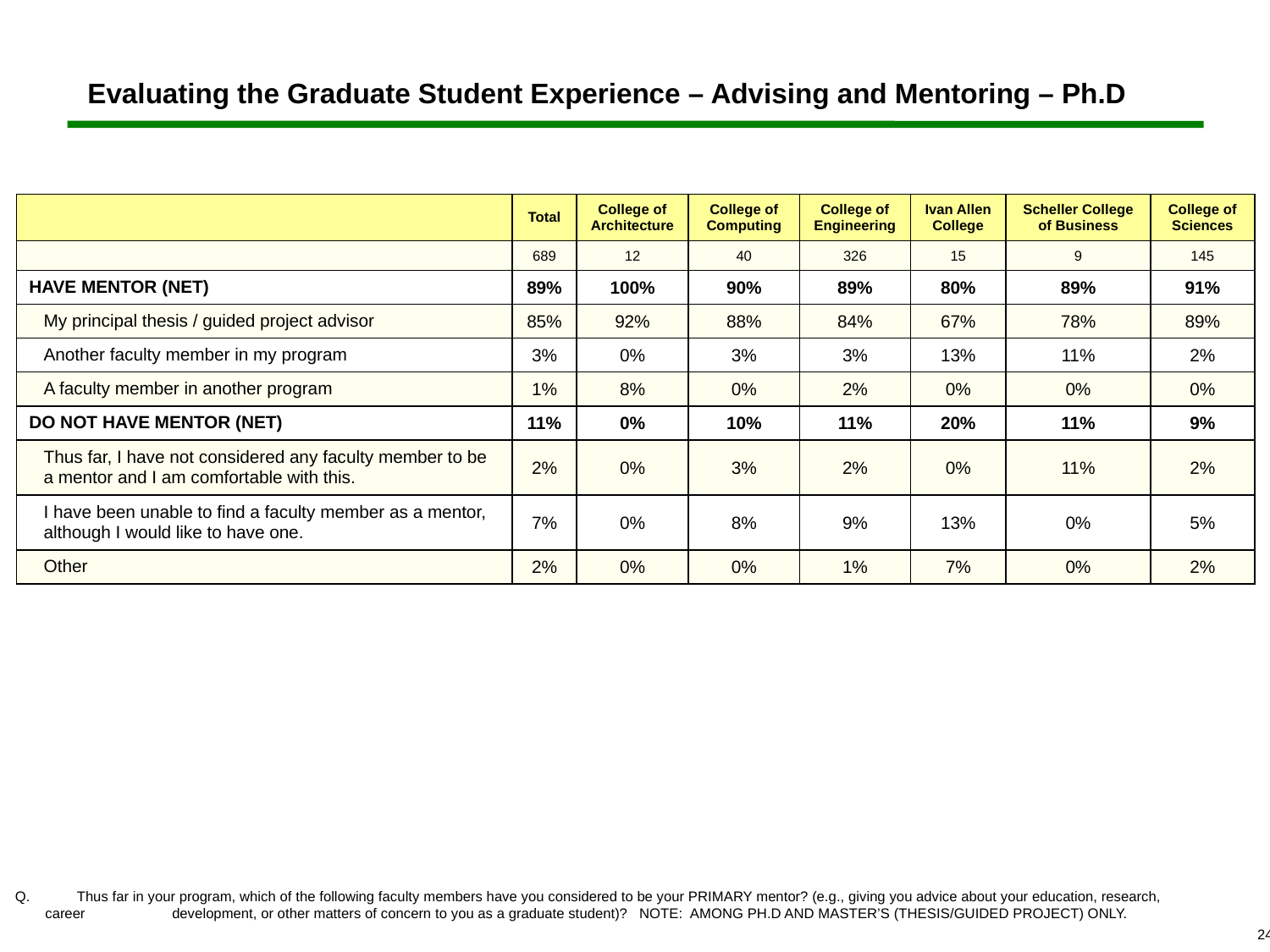

# Evaluating the Graduate Student Experience – Advising and Mentoring – Ph.D
|  | Total | College of Architecture | College of Computing | College of Engineering | Ivan Allen College | Scheller College of Business | College of Sciences |
| --- | --- | --- | --- | --- | --- | --- | --- |
|  | 689 | 12 | 40 | 326 | 15 | 9 | 145 |
| HAVE MENTOR (NET) | 89% | 100% | 90% | 89% | 80% | 89% | 91% |
| My principal thesis / guided project advisor | 85% | 92% | 88% | 84% | 67% | 78% | 89% |
| Another faculty member in my program | 3% | 0% | 3% | 3% | 13% | 11% | 2% |
| A faculty member in another program | 1% | 8% | 0% | 2% | 0% | 0% | 0% |
| DO NOT HAVE MENTOR (NET) | 11% | 0% | 10% | 11% | 20% | 11% | 9% |
| Thus far, I have not considered any faculty member to be a mentor and I am comfortable with this. | 2% | 0% | 3% | 2% | 0% | 11% | 2% |
| I have been unable to find a faculty member as a mentor, although I would like to have one. | 7% | 0% | 8% | 9% | 13% | 0% | 5% |
| Other | 2% | 0% | 0% | 1% | 7% | 0% | 2% |
 	Thus far in your program, which of the following faculty members have you considered to be your PRIMARY mentor? (e.g., giving you advice about your education, research, career 	development, or other matters of concern to you as a graduate student)?   NOTE:  AMONG PH.D AND MASTER’S (THESIS/GUIDED PROJECT) ONLY.